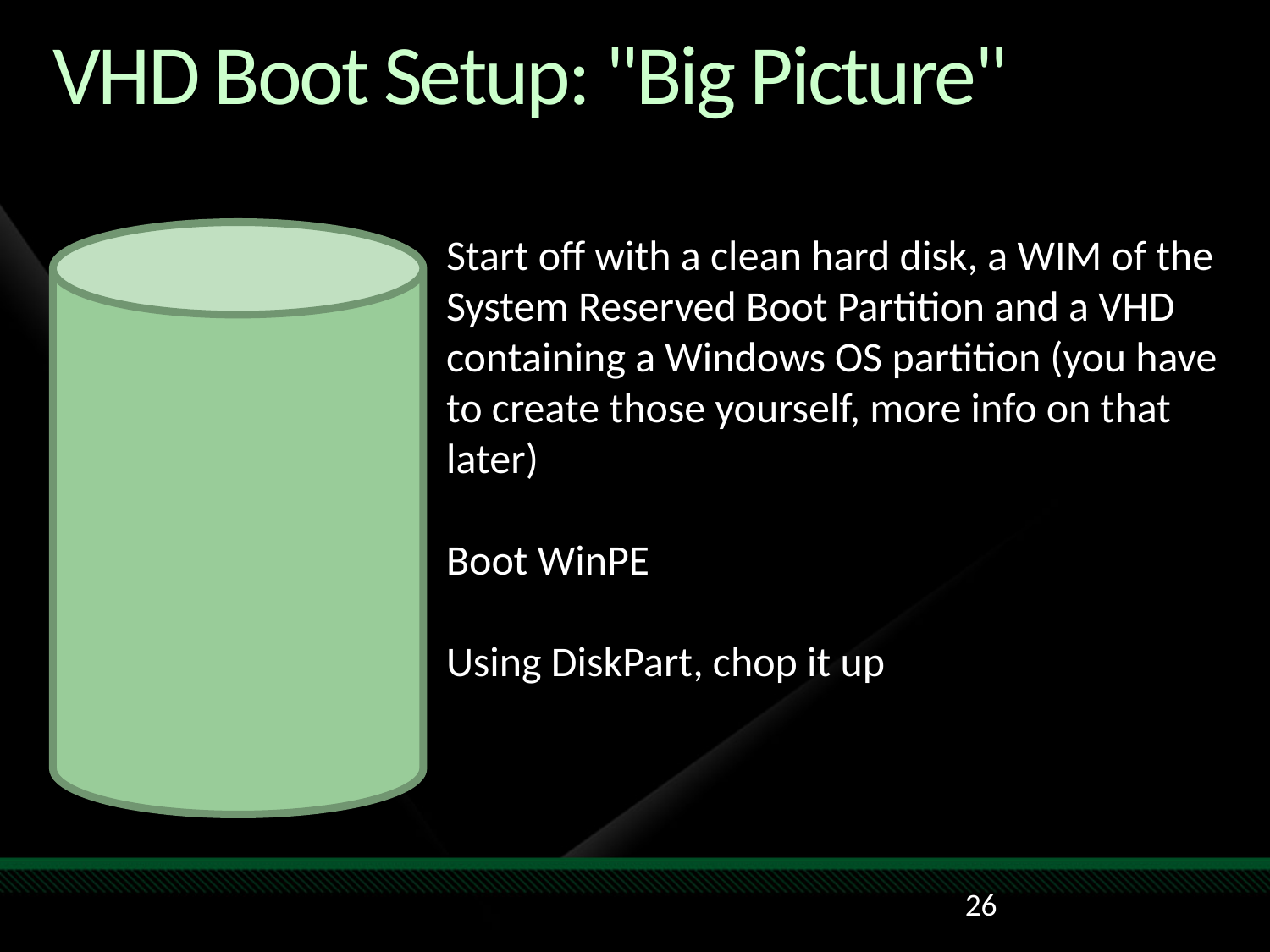

# VHD Boot Setup: "Big Picture"

Start off with a clean hard disk, a WIM of the System Reserved Boot Partition and a VHD containing a Windows OS partition (you have to create those yourself, more info on that later)

Boot WinPE

Using DiskPart, chop it up

26